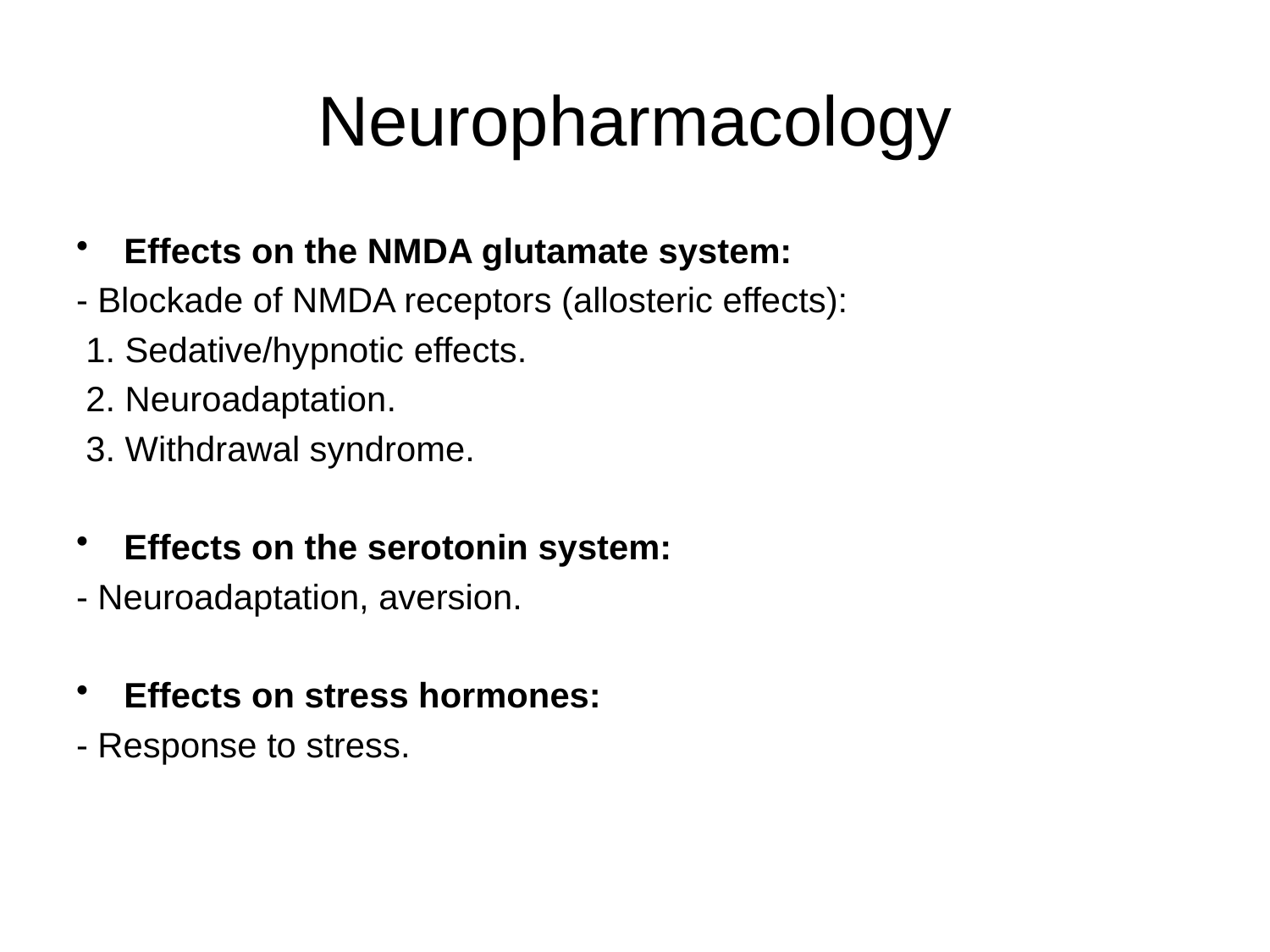

# Neuropharmacology
Effects on the NMDA glutamate system:
- Blockade of NMDA receptors (allosteric effects):
 1. Sedative/hypnotic effects.
 2. Neuroadaptation.
 3. Withdrawal syndrome.

Effects on the serotonin system:
- Neuroadaptation, aversion.

Effects on stress hormones:
- Response to stress.